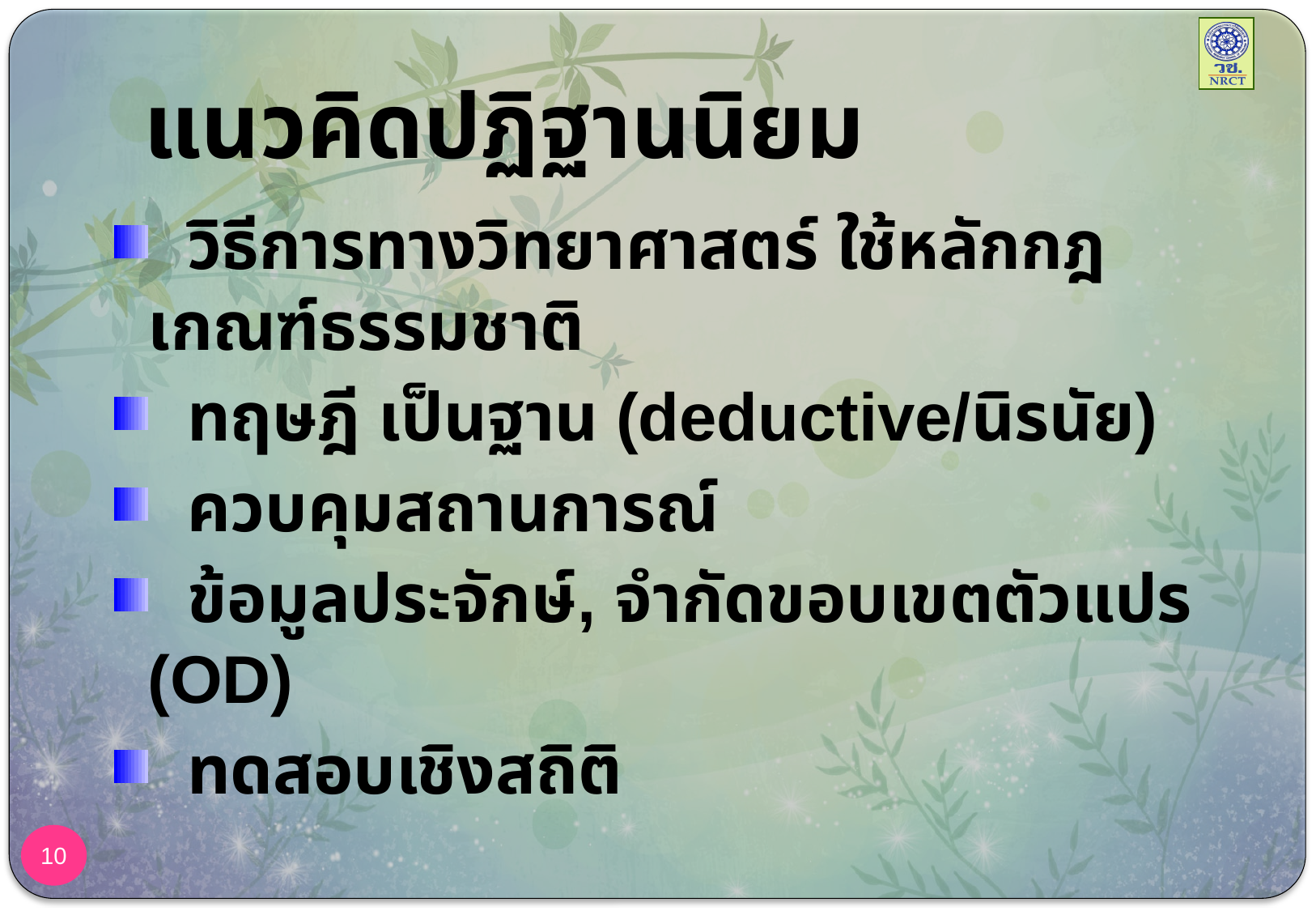

# แนวคิดปฏิฐานนิยม
  วิธีการทางวิทยาศาสตร์ ใช้หลักกฎเกณฑ์ธรรมชาติ
  ทฤษฎี เป็นฐาน (deductive/นิรนัย)
  ควบคุมสถานการณ์
  ข้อมูลประจักษ์, จำกัดขอบเขตตัวแปร (OD)
  ทดสอบเชิงสถิติ
10